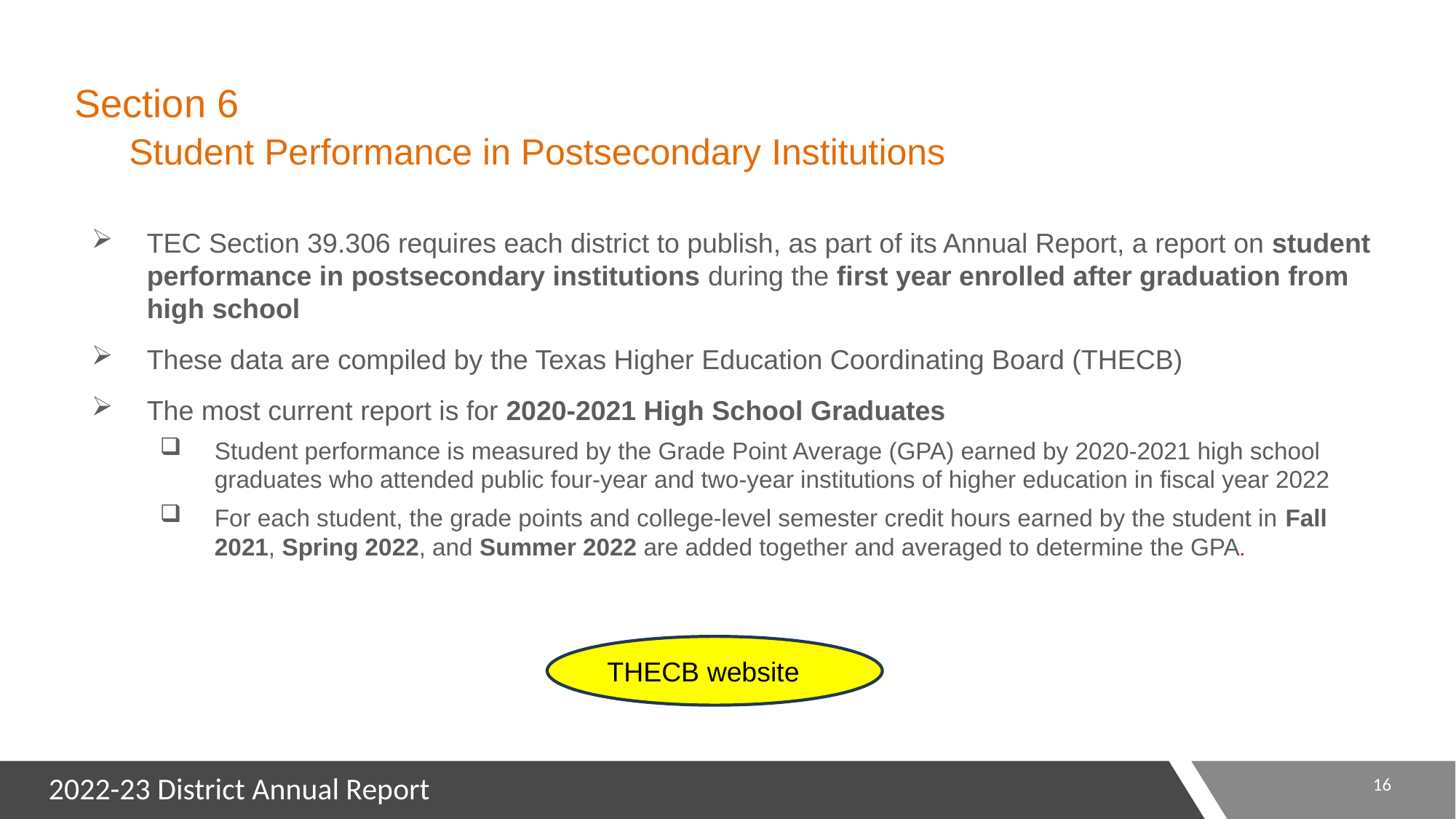

# Section 6 Student Performance in Postsecondary Institutions
TEC Section 39.306 requires each district to publish, as part of its Annual Report, a report on student performance in postsecondary institutions during the first year enrolled after graduation from high school
These data are compiled by the Texas Higher Education Coordinating Board (THECB)
The most current report is for 2020-2021 High School Graduates
Student performance is measured by the Grade Point Average (GPA) earned by 2020-2021 high school graduates who attended public four-year and two-year institutions of higher education in fiscal year 2022
For each student, the grade points and college-level semester credit hours earned by the student in Fall 2021, Spring 2022, and Summer 2022 are added together and averaged to determine the GPA.
THECB website
16